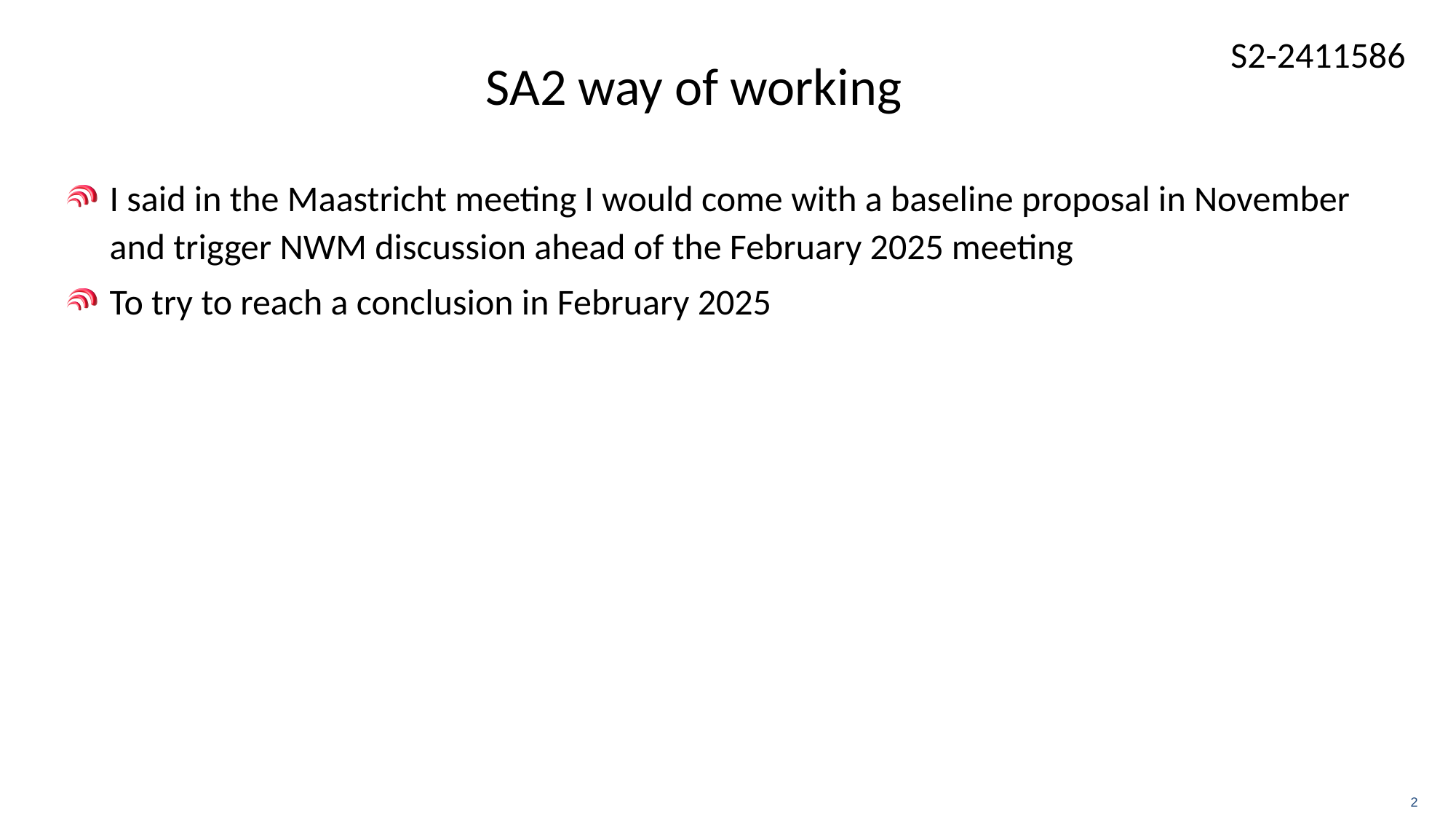

# SA2 way of working
I said in the Maastricht meeting I would come with a baseline proposal in November and trigger NWM discussion ahead of the February 2025 meeting
To try to reach a conclusion in February 2025